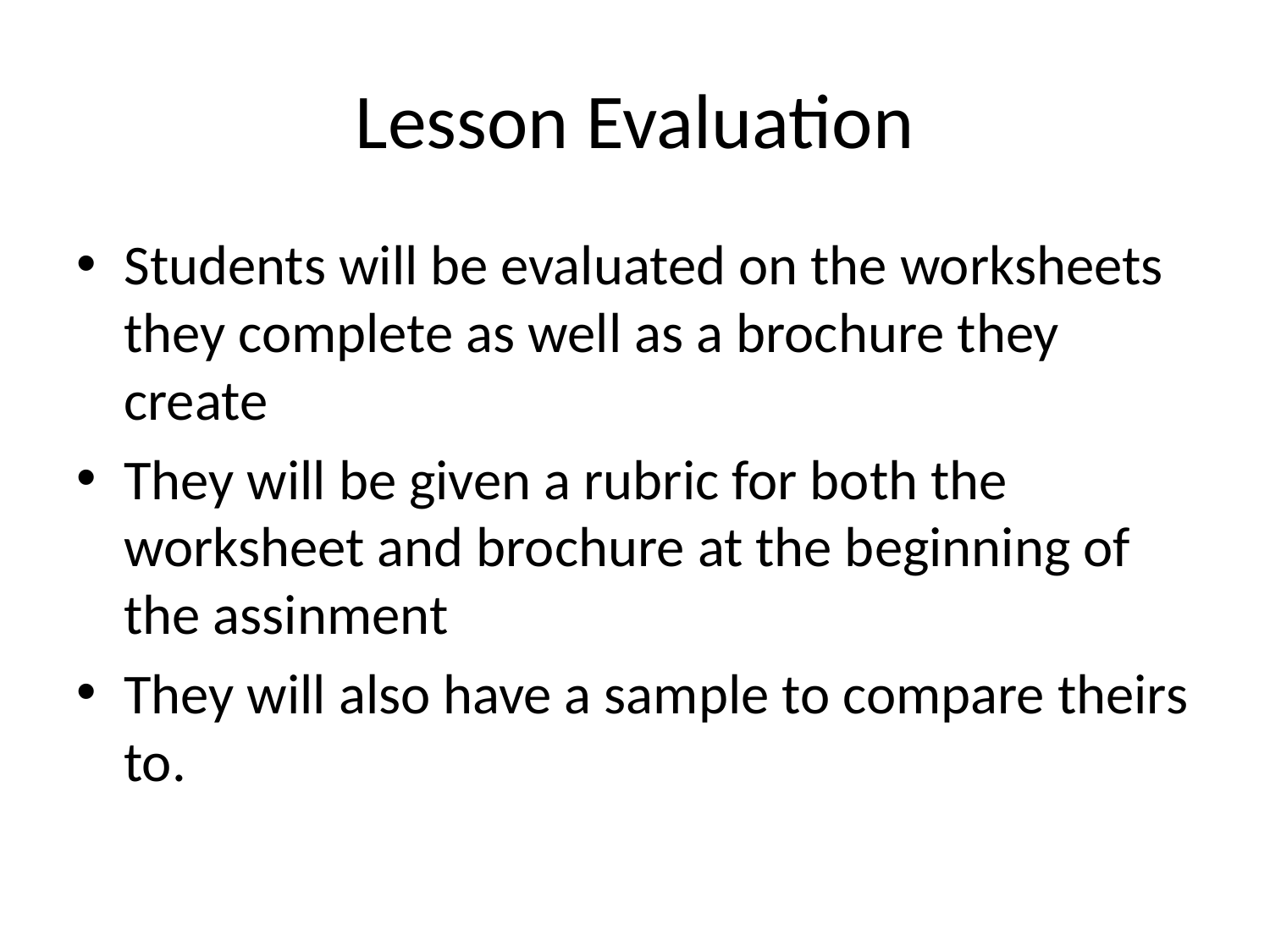

# Lesson Evaluation
Students will be evaluated on the worksheets they complete as well as a brochure they create
They will be given a rubric for both the worksheet and brochure at the beginning of the assinment
They will also have a sample to compare theirs to.